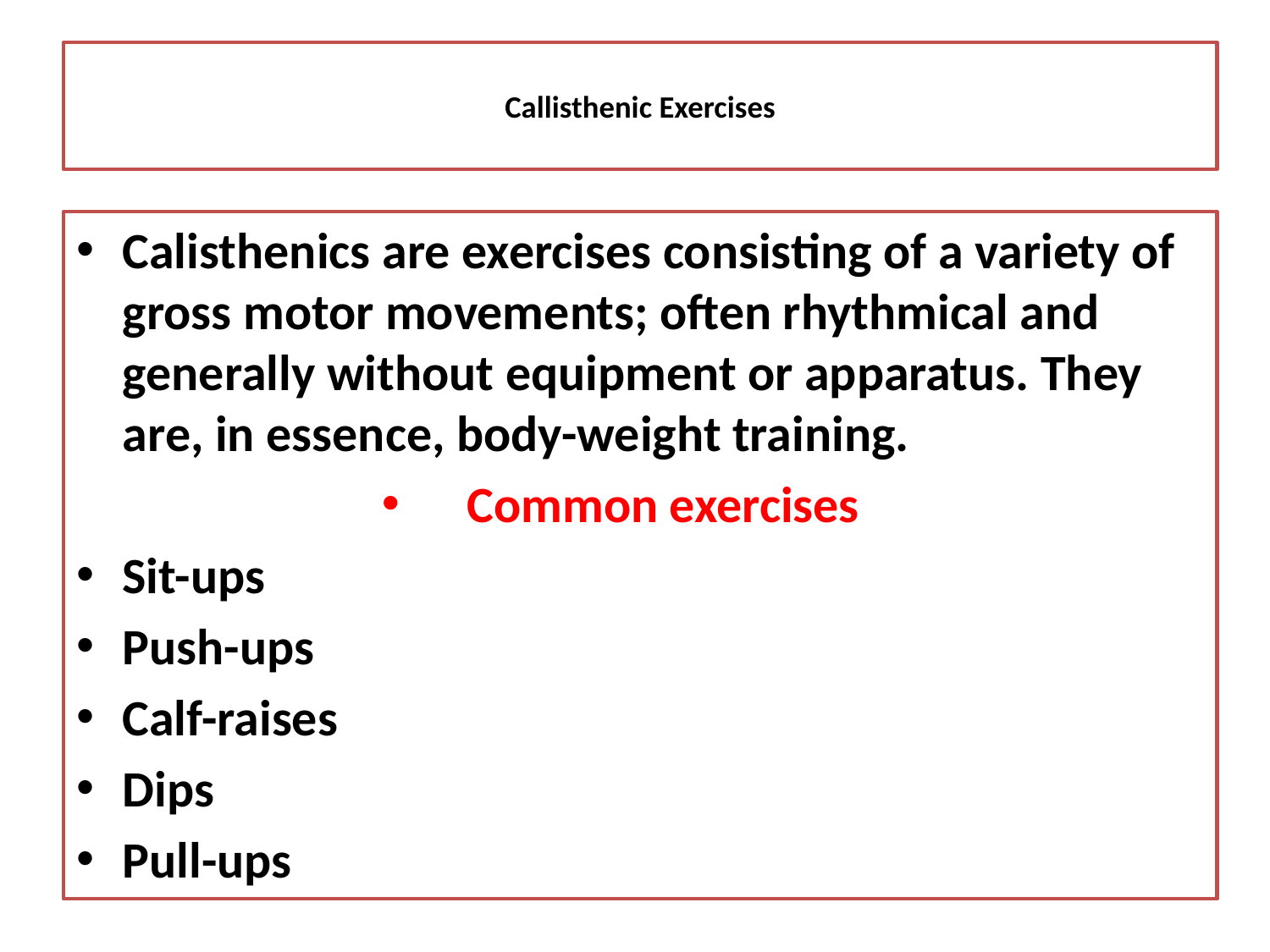

# Callisthenic Exercises
Calisthenics are exercises consisting of a variety of gross motor movements; often rhythmical and generally without equipment or apparatus. They are, in essence, body-weight training.
Common exercises
Sit-ups
Push-ups
Calf-raises
Dips
Pull-ups